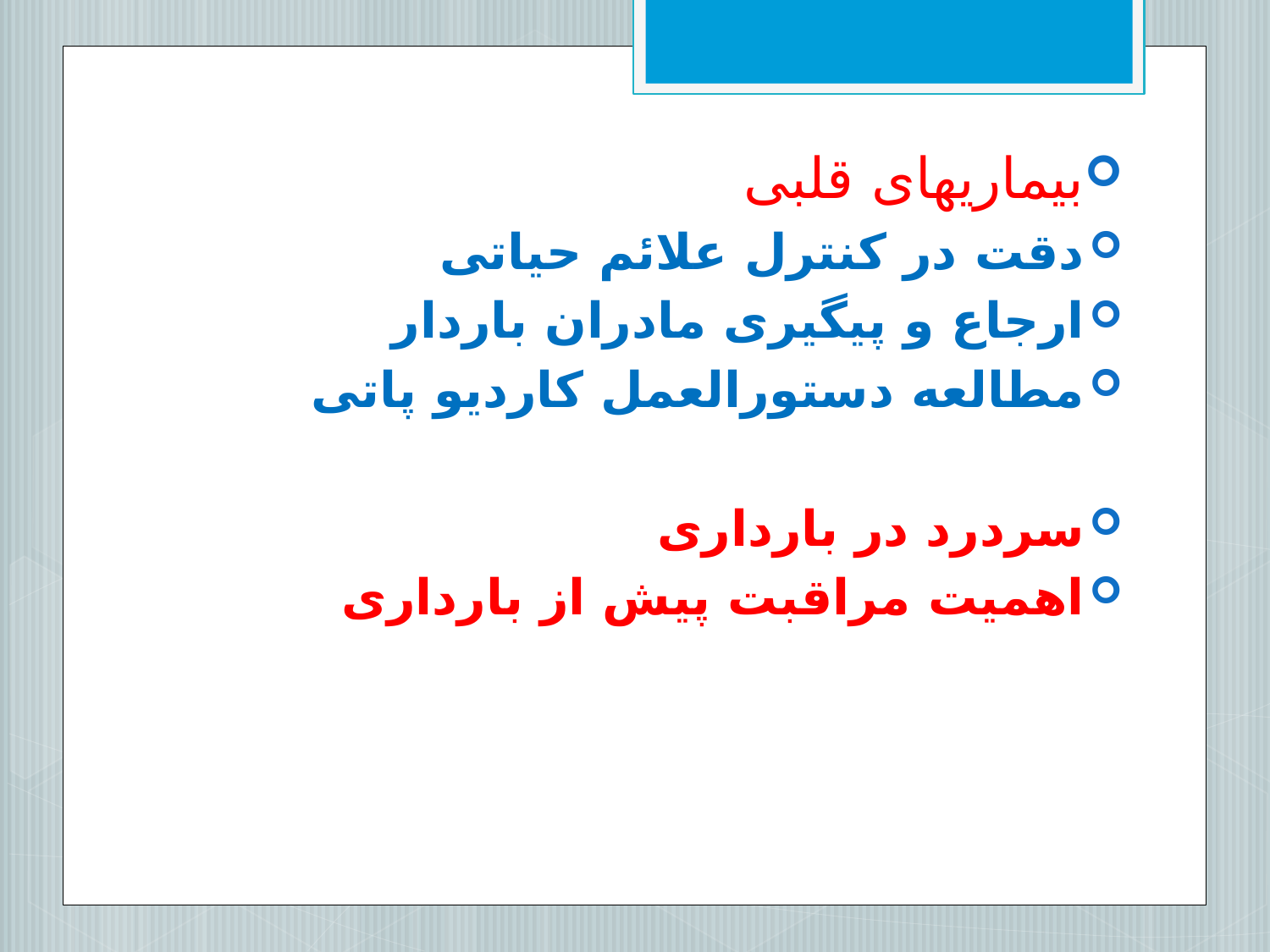

بیماریهای قلبی
دقت در کنترل علائم حیاتی
ارجاع و پیگیری مادران باردار
مطالعه دستورالعمل کاردیو پاتی

سردرد در بارداری
اهمیت مراقبت پیش از بارداری